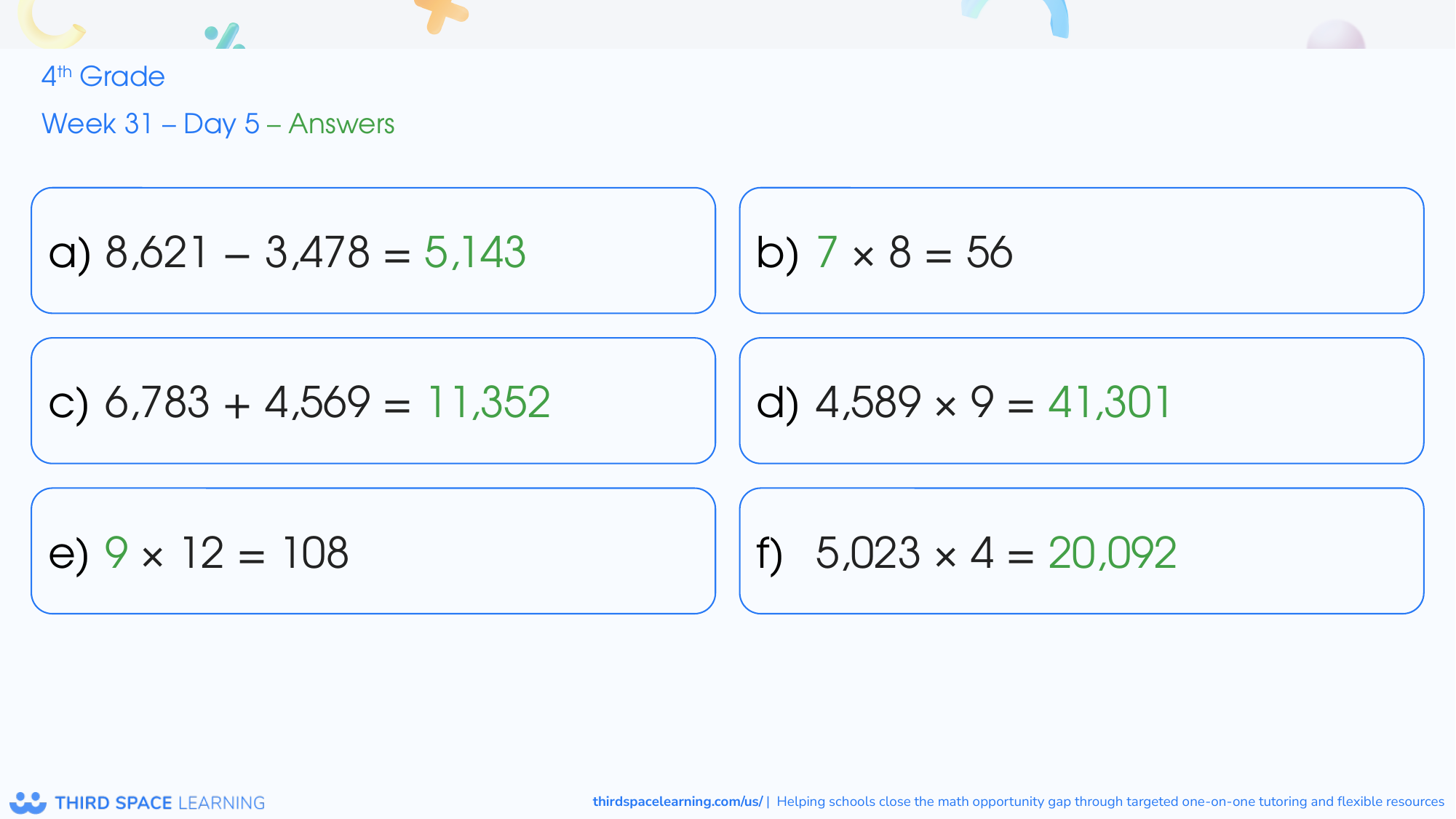

4th Grade
Week 31 – Day 5 – Answers
8,621 − 3,478 = 5,143
7 × 8 = 56
6,783 + 4,569 = 11,352
4,589 × 9 = 41,301
9 × 12 = 108
5,023 × 4 = 20,092